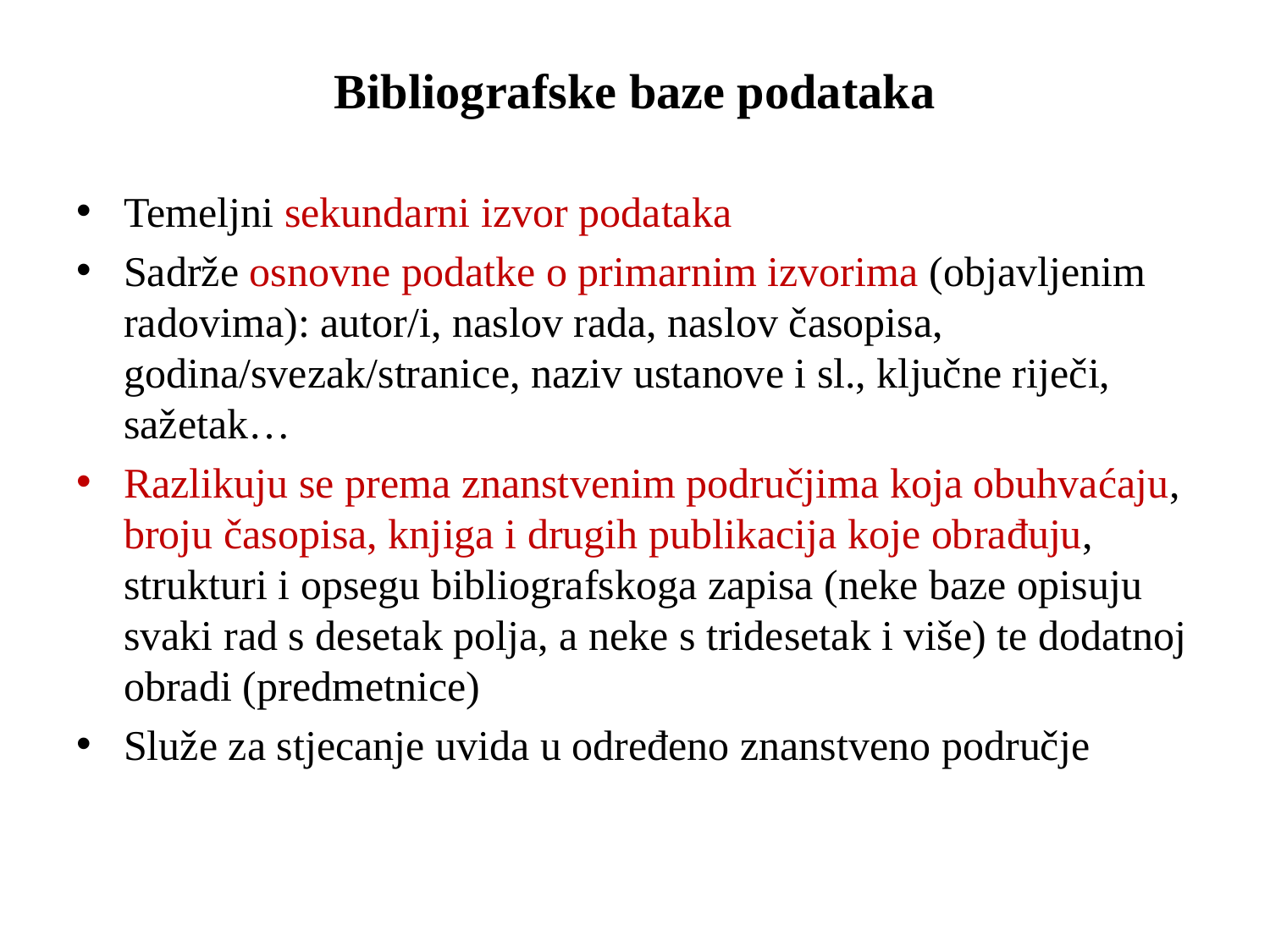

# Bibliografske baze podataka
Temeljni sekundarni izvor podataka
Sadrže osnovne podatke o primarnim izvorima (objavljenim radovima): autor/i, naslov rada, naslov časopisa, godina/svezak/stranice, naziv ustanove i sl., ključne riječi, sažetak…
Razlikuju se prema znanstvenim područjima koja obuhvaćaju, broju časopisa, knjiga i drugih publikacija koje obrađuju, strukturi i opsegu bibliografskoga zapisa (neke baze opisuju svaki rad s desetak polja, a neke s tridesetak i više) te dodatnoj obradi (predmetnice)
Služe za stjecanje uvida u određeno znanstveno područje